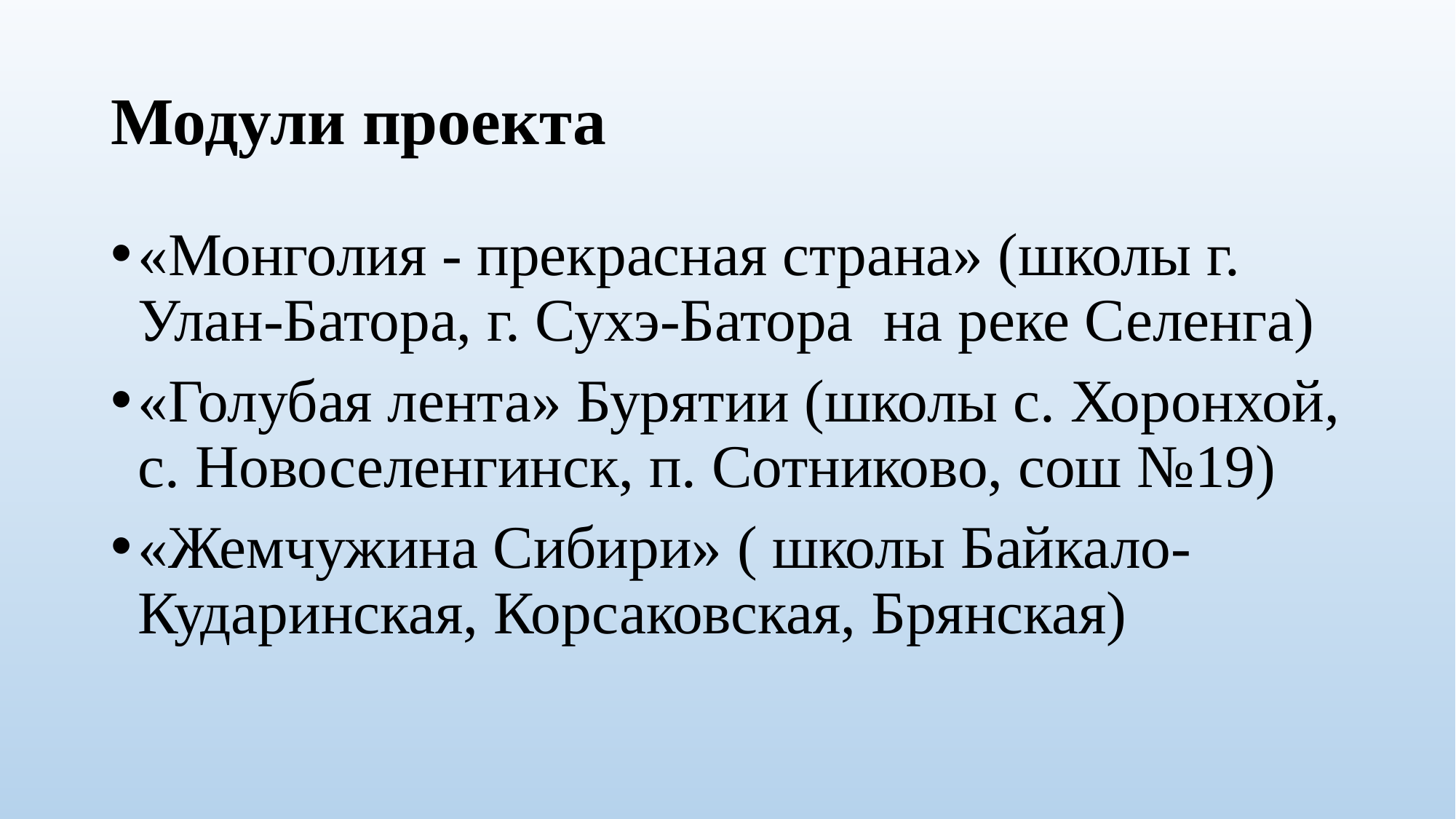

# Модули проекта
«Монголия - прекрасная страна» (школы г. Улан-Батора, г. Сухэ-Батора  на реке Селенга)
«Голубая лента» Бурятии (школы с. Хоронхой, с. Новоселенгинск, п. Сотниково, сош №19)
«Жемчужина Сибири» ( школы Байкало-Кударинская, Корсаковская, Брянская)